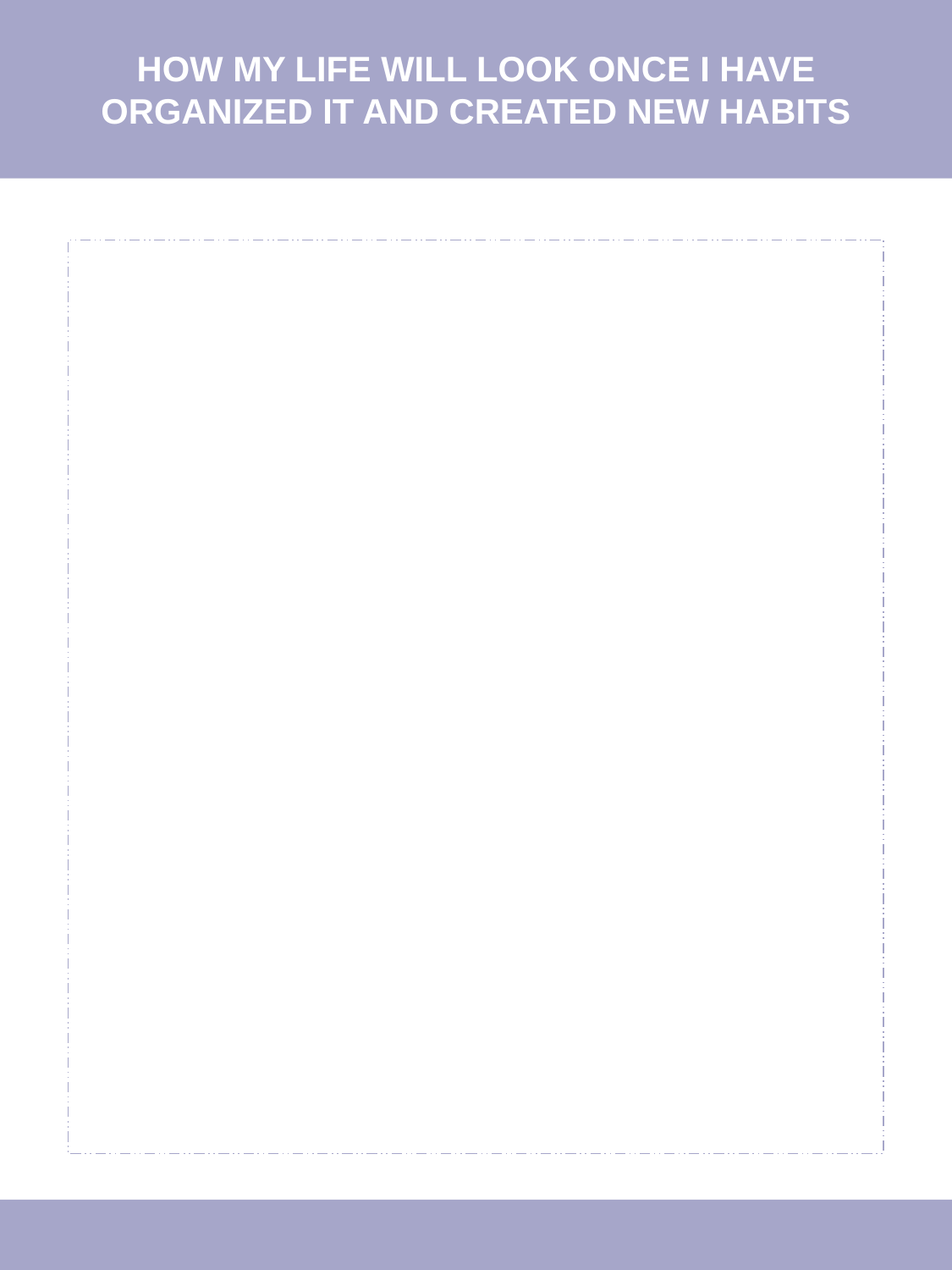

HOW MY LIFE WILL LOOK ONCE I HAVE ORGANIZED IT AND CREATED NEW HABITS